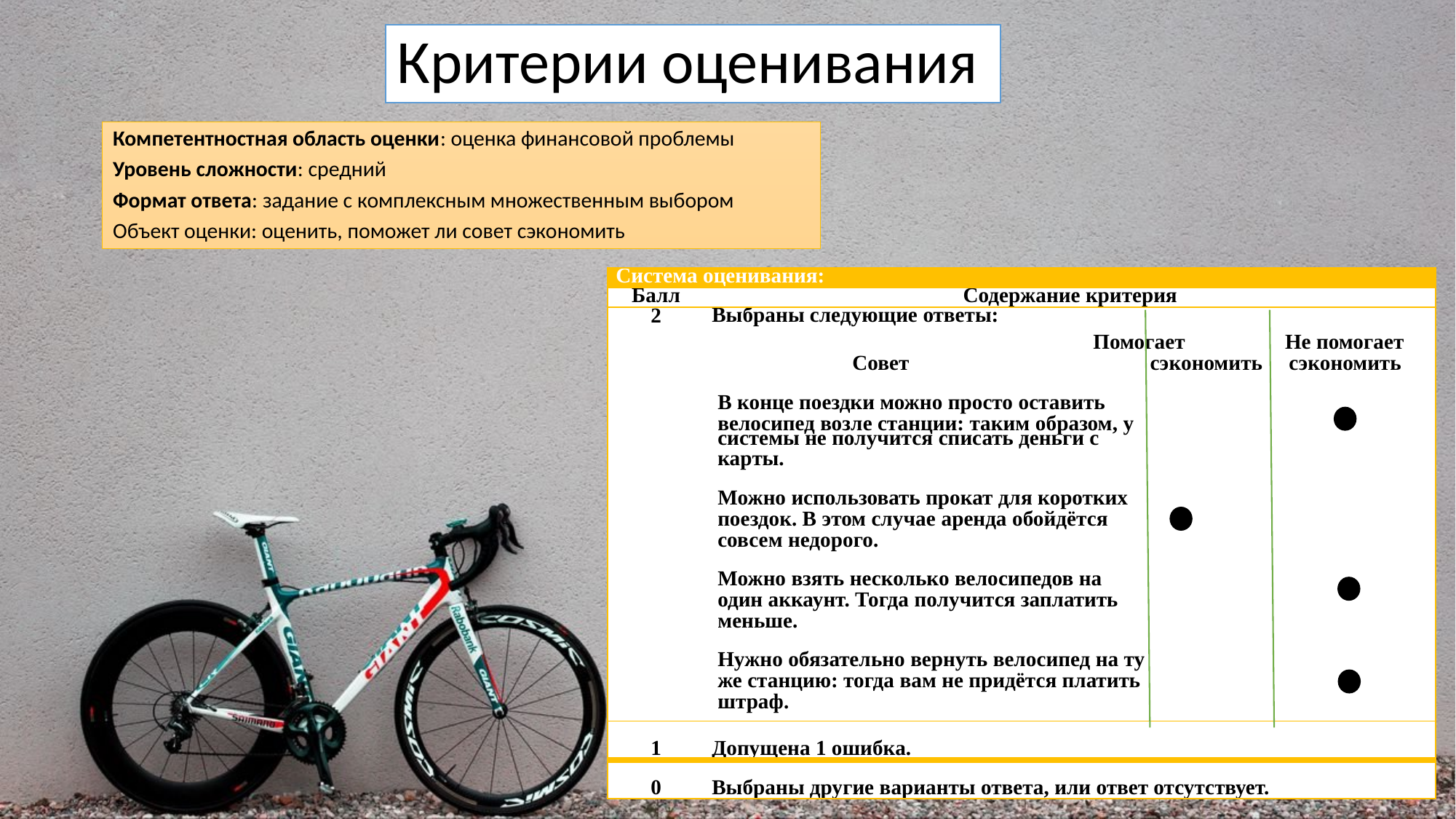

# Критерии оценивания
Компетентностная область оценки: оценка финансовой проблемы
Уровень сложности: средний
Формат ответа: задание с комплексным множественным выбором
Объект оценки: оценить, поможет ли совет сэкономить

| Система оценивания: |  |
| --- | --- |
| Балл | Содержание критерия |
| 2 | Выбраны следующие ответы: Помогает Не помогает Совет сэкономить сэкономить   В конце поездки можно просто оставить велосипед возле станции: таким образом, у системы не получится списать деньги с карты.   Можно использовать прокат для коротких поездок. В этом случае аренда обойдётся совсем недорого.   Можно взять несколько велосипедов на один аккаунт. Тогда получится заплатить меньше.   Нужно обязательно вернуть велосипед на ту же станцию: тогда вам не придётся платить штраф. |
| 1 | Допущена 1 ошибка. |
| 0 | Выбраны другие варианты ответа, или ответ отсутствует. |